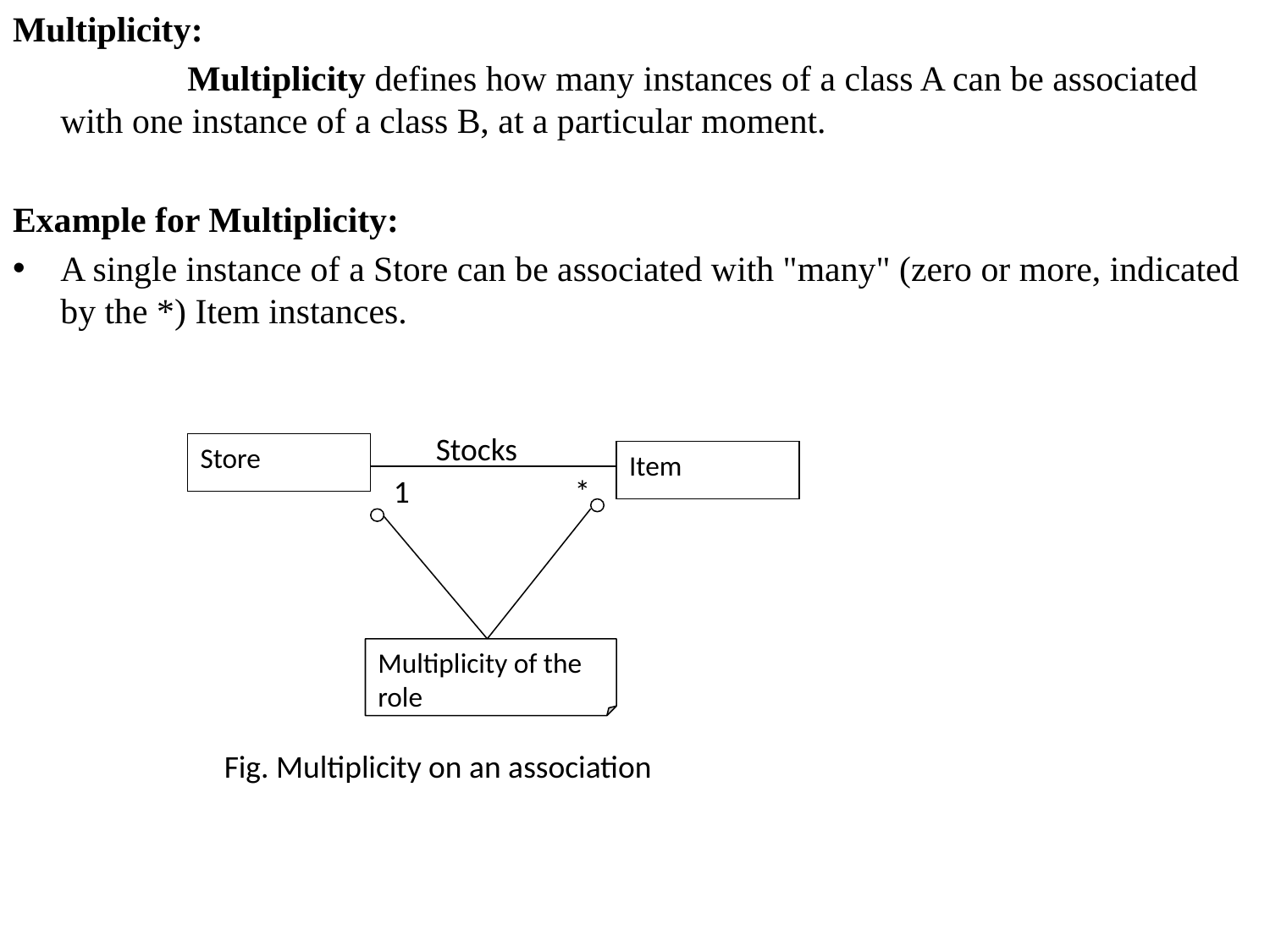

Multiplicity:
		Multiplicity defines how many instances of a class A can be associated with one instance of a class B, at a particular moment.

Example for Multiplicity:
A single instance of a Store can be associated with "many" (zero or more, indicated by the *) Item instances.

Stocks
Store
Item
1                       *

Multiplicity of the role
Fig. Multiplicity on an association